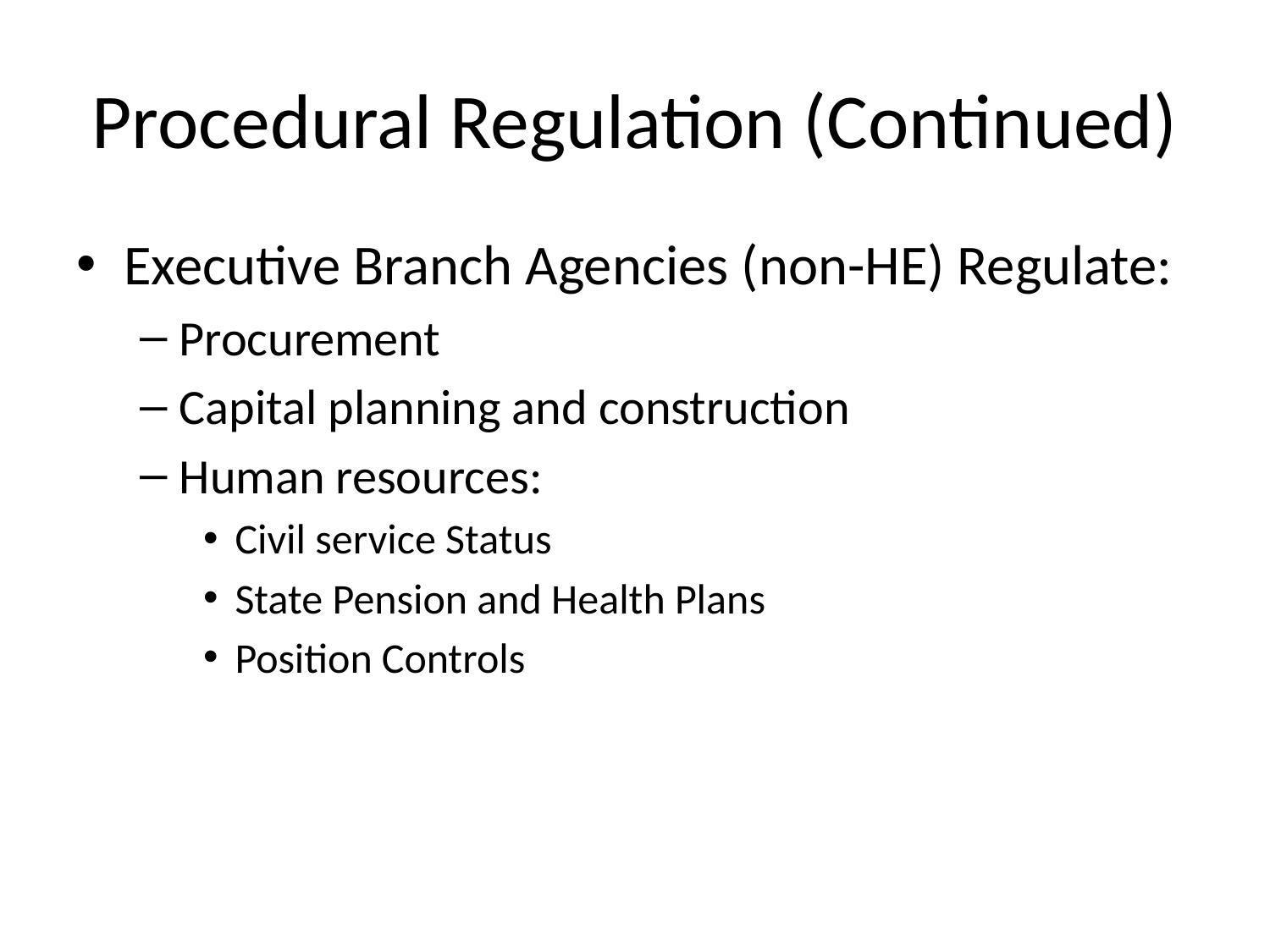

# Procedural Regulation (Continued)
Executive Branch Agencies (non-HE) Regulate:
Procurement
Capital planning and construction
Human resources:
Civil service Status
State Pension and Health Plans
Position Controls